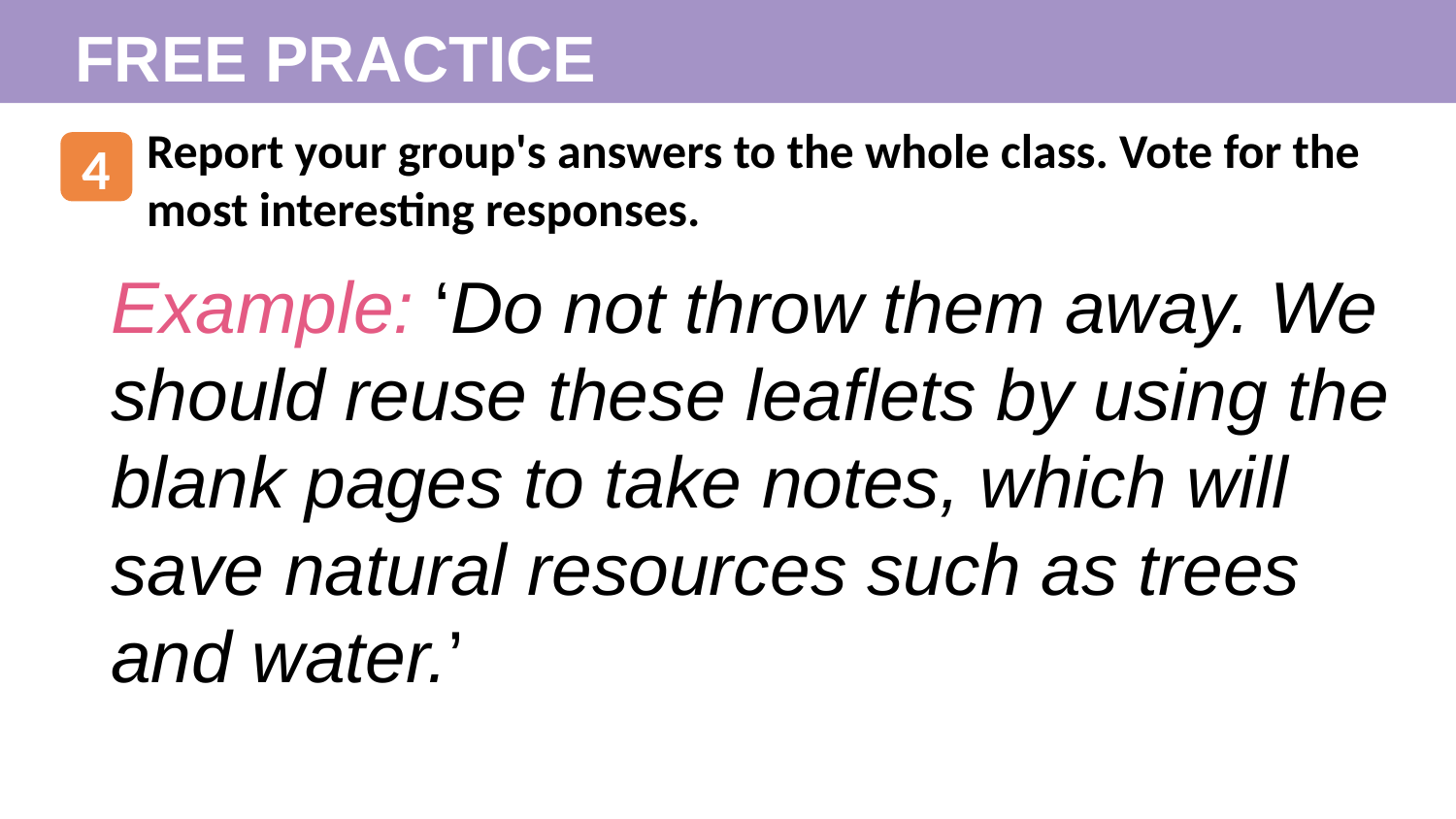

FREE PRACTICE
Report your group's answers to the whole class. Vote for the most interesting responses.
4
Example: ‘Do not throw them away. We should reuse these leaflets by using the blank pages to take notes, which will save natural resources such as trees and water.’